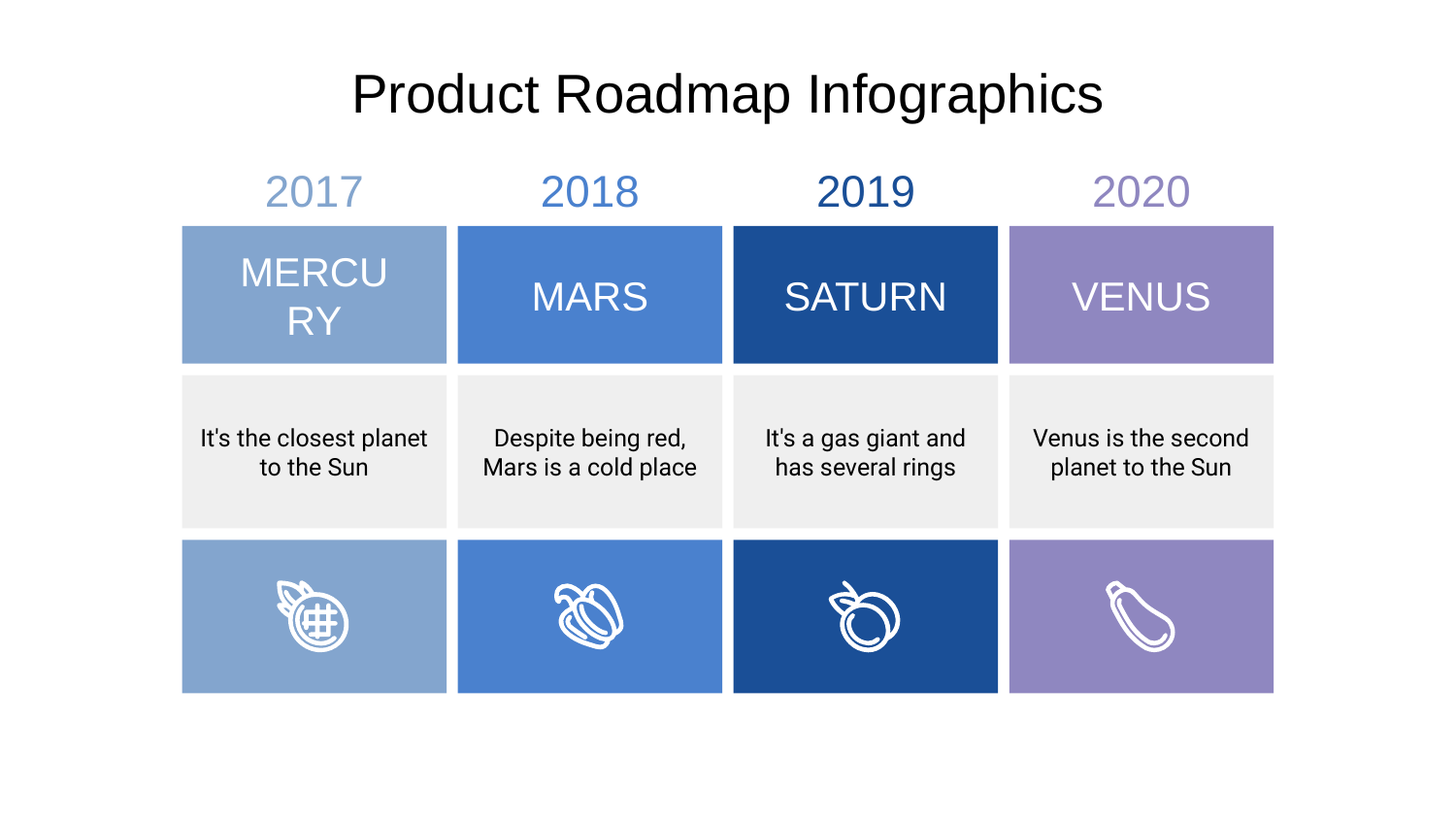

# Product Roadmap Infographics
2017
2018
2019
2020

MERCURY
MARS
SATURN
VENUS

It's the closest planet to the Sun
Despite being red, Mars is a cold place
It's a gas giant and has several rings
Venus is the second planet to the Sun